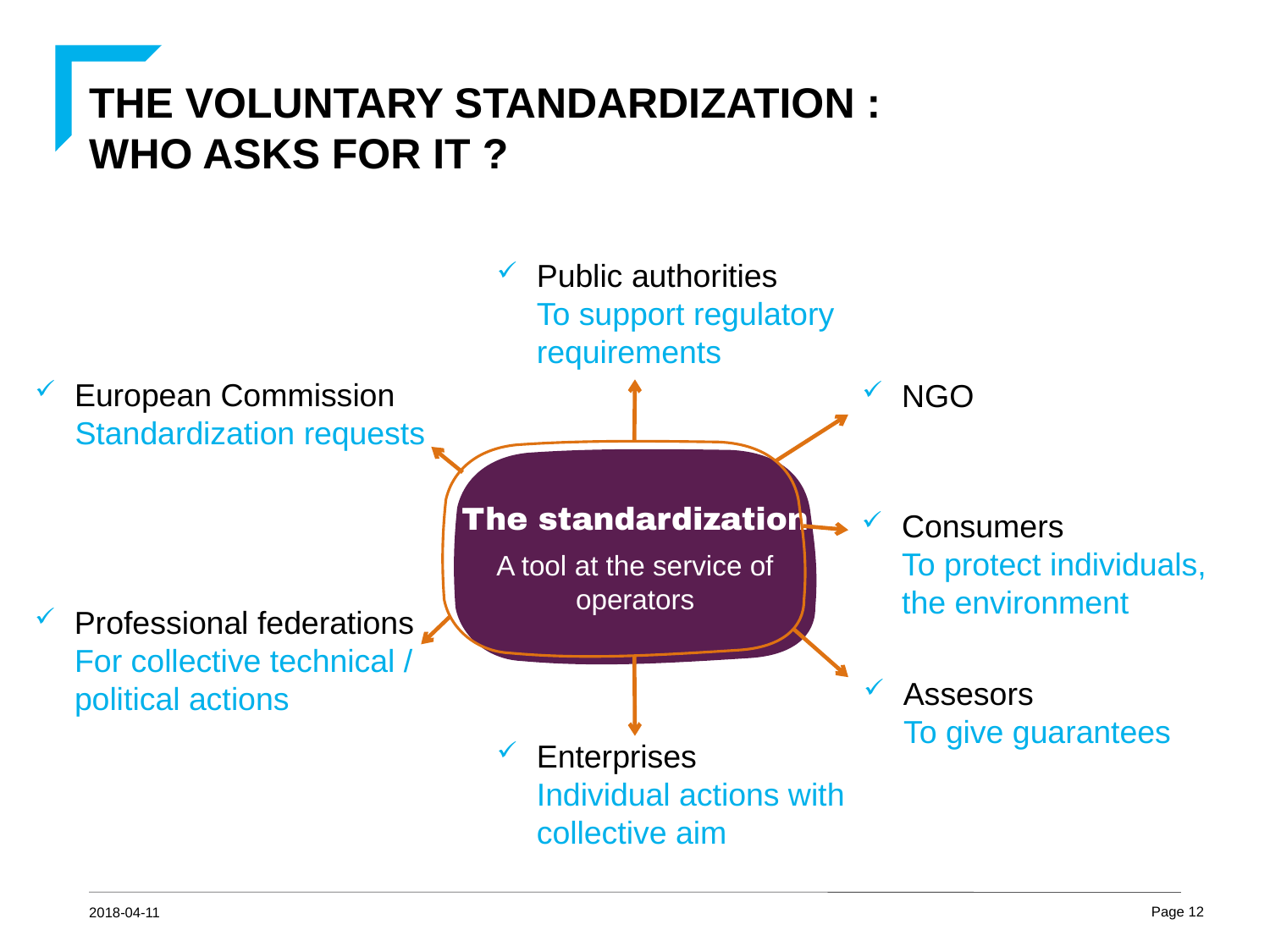

# THE VOLUNTARY Standardization : who ASKS FOR IT ?
Public authorities
To support regulatory requirements
European Commission
Standardization requests
NGO

The standardization
A tool at the service of operators

Consumers
To protect individuals, the environment
Professional federations
For collective technical / political actions

Assesors
To give guarantees
Enterprises
Individual actions with collective aim
2018-04-11